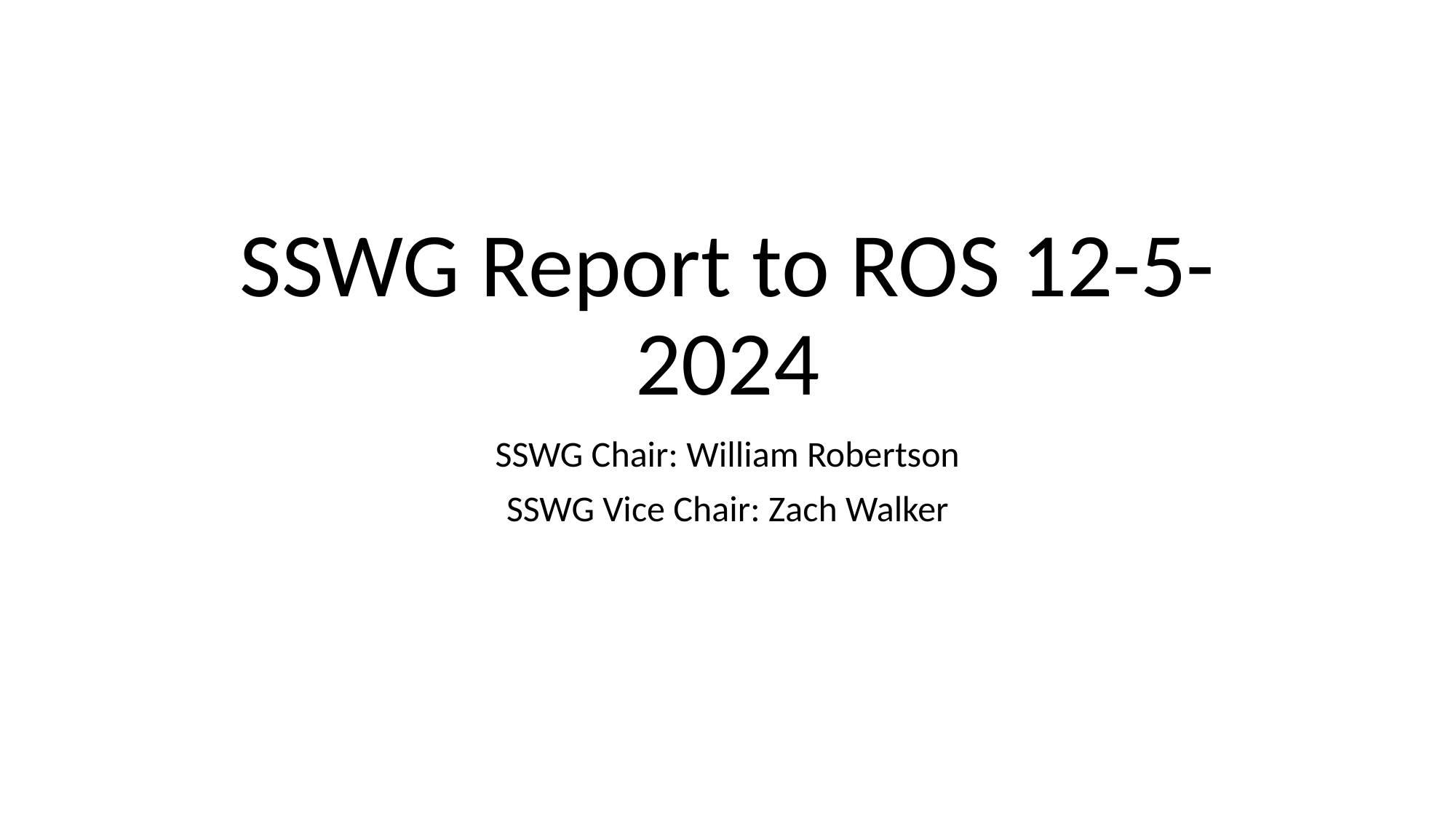

# SSWG Report to ROS 12-5-2024
SSWG Chair: William Robertson
SSWG Vice Chair: Zach Walker